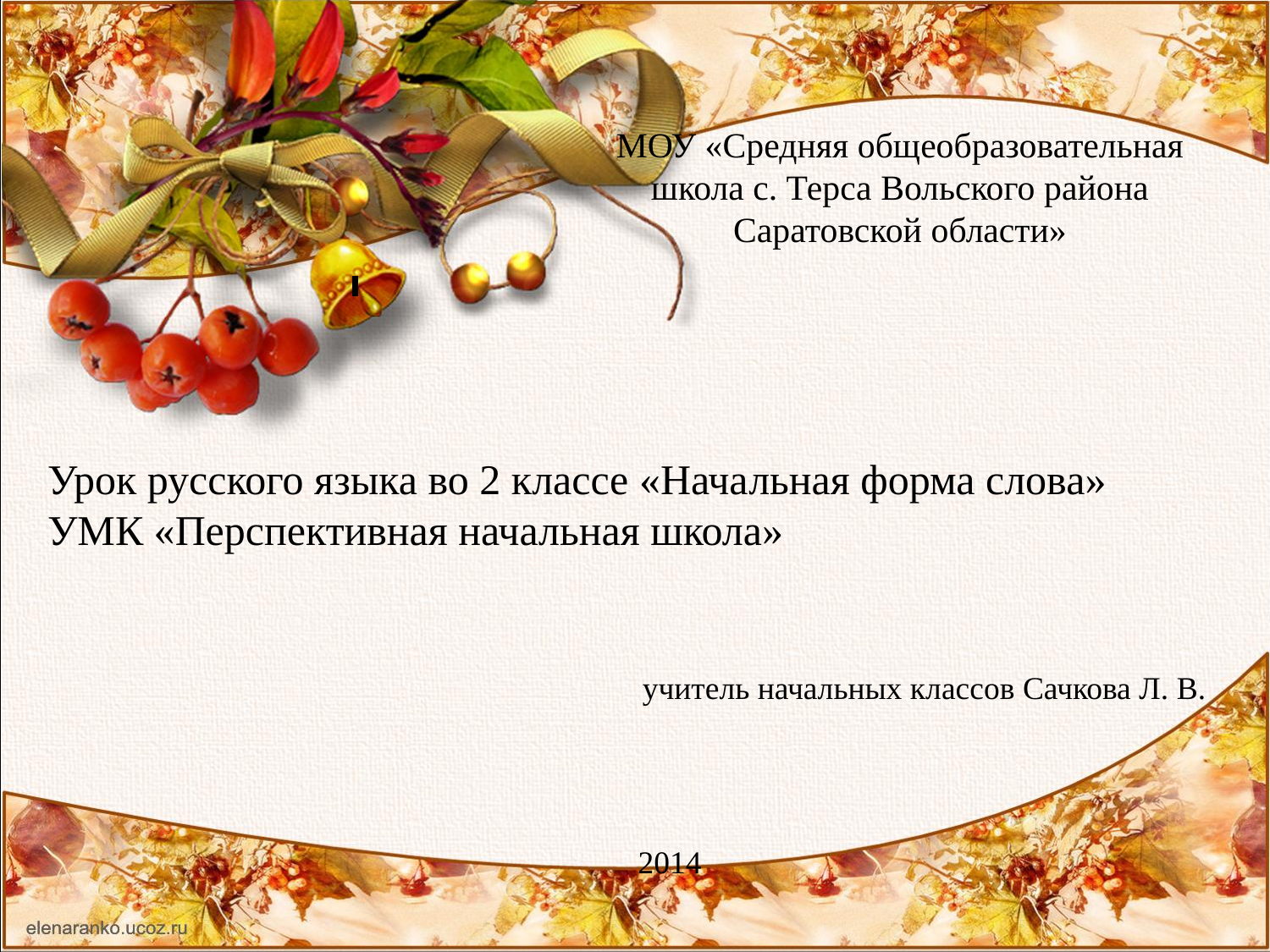

МОУ «Средняя общеобразовательная школа с. Терса Вольского района Саратовской области»

Урок русского языка во 2 классе «Начальная форма слова»
УМК «Перспективная начальная школа»

                                                                          учитель начальных классов Сачкова Л. В.
2014